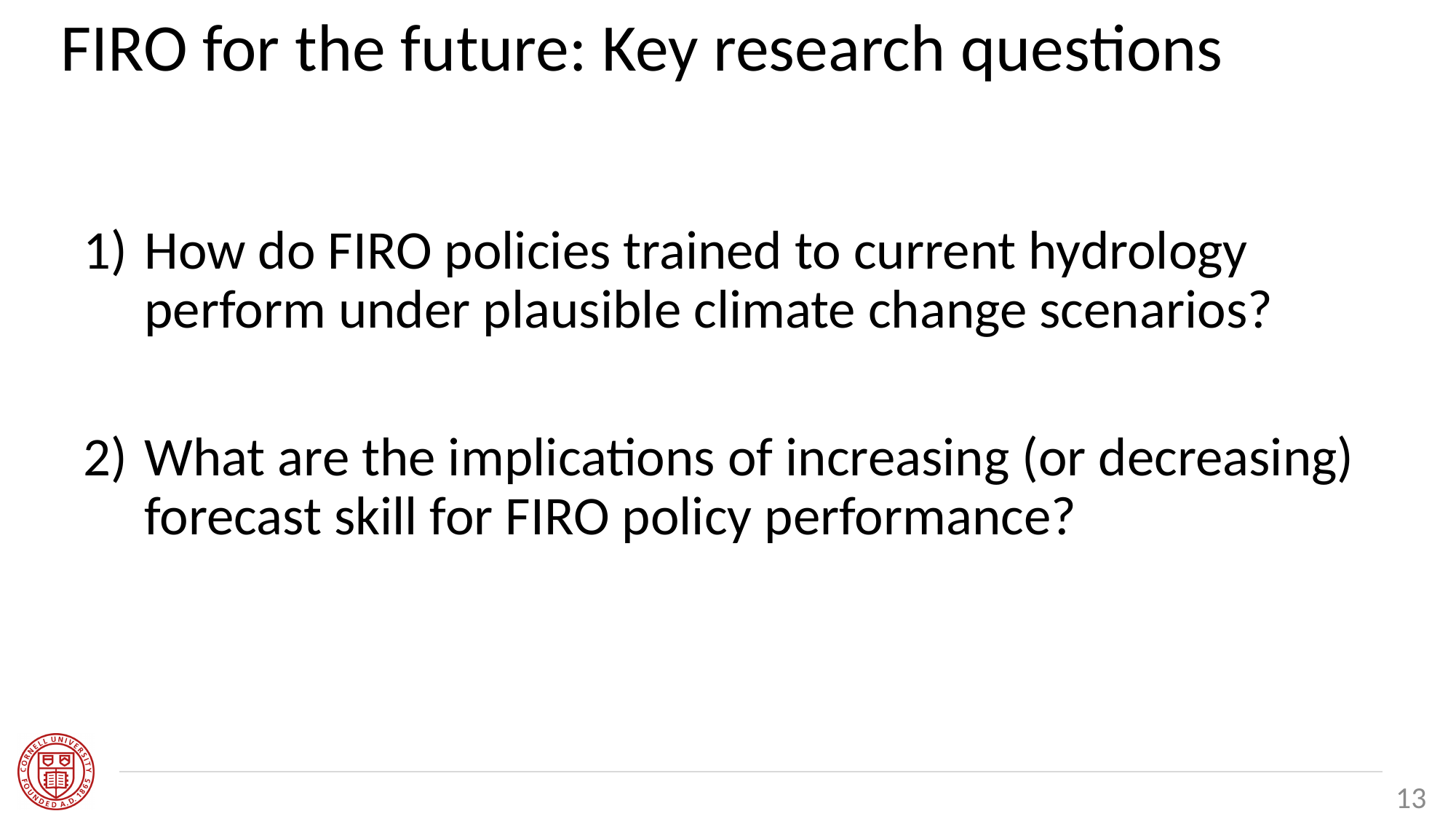

FIRO for the future: Key research questions

How do FIRO policies trained to current hydrology perform under plausible climate change scenarios?

What are the implications of increasing (or decreasing) forecast skill for FIRO policy performance?

13